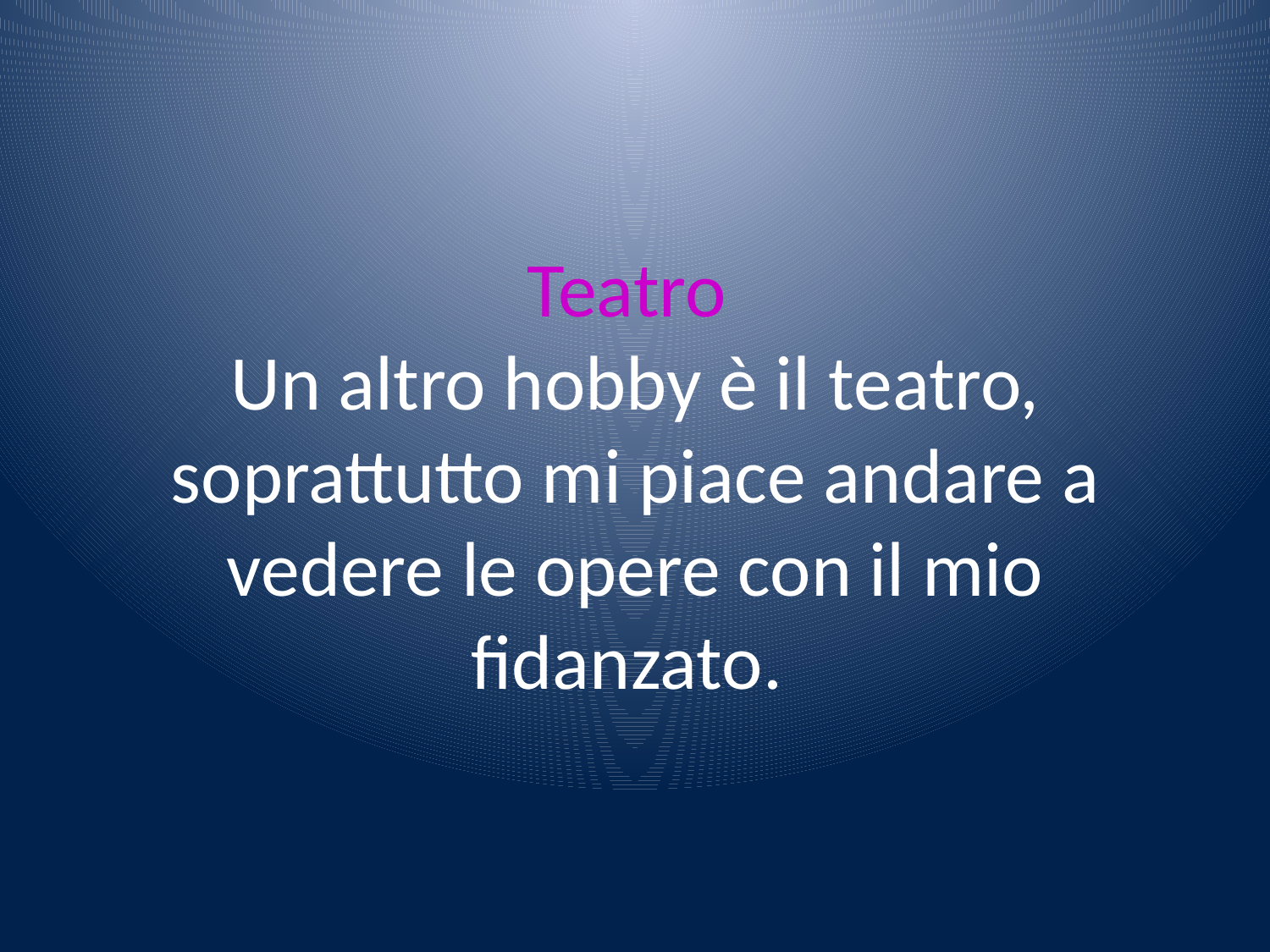

# Teatro Un altro hobby è il teatro, soprattutto mi piace andare a vedere le opere con il mio fidanzato.